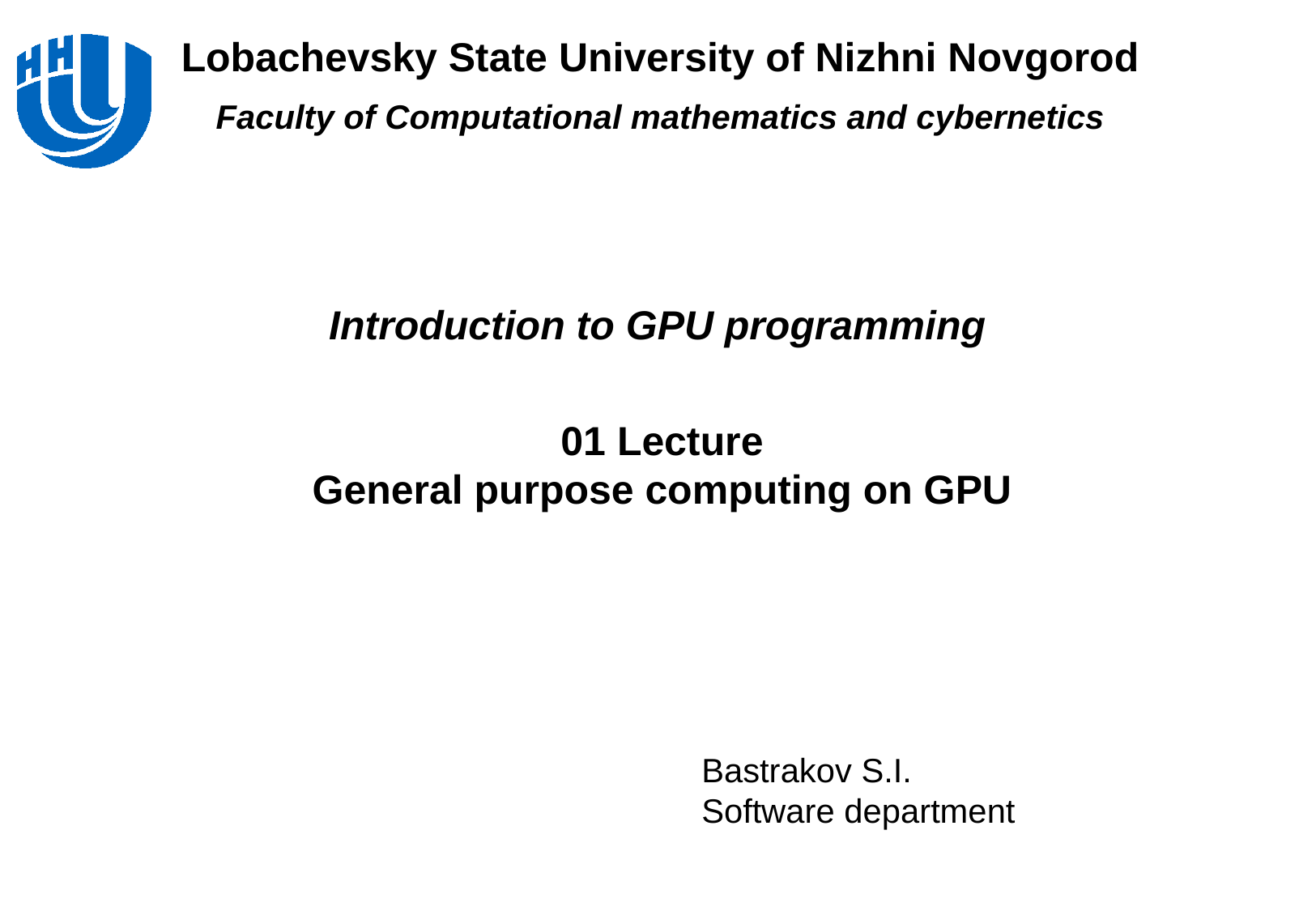

Introduction to GPU programming
# 01 Lecture General purpose computing on GPU
Bastrakov S.I.
Software department